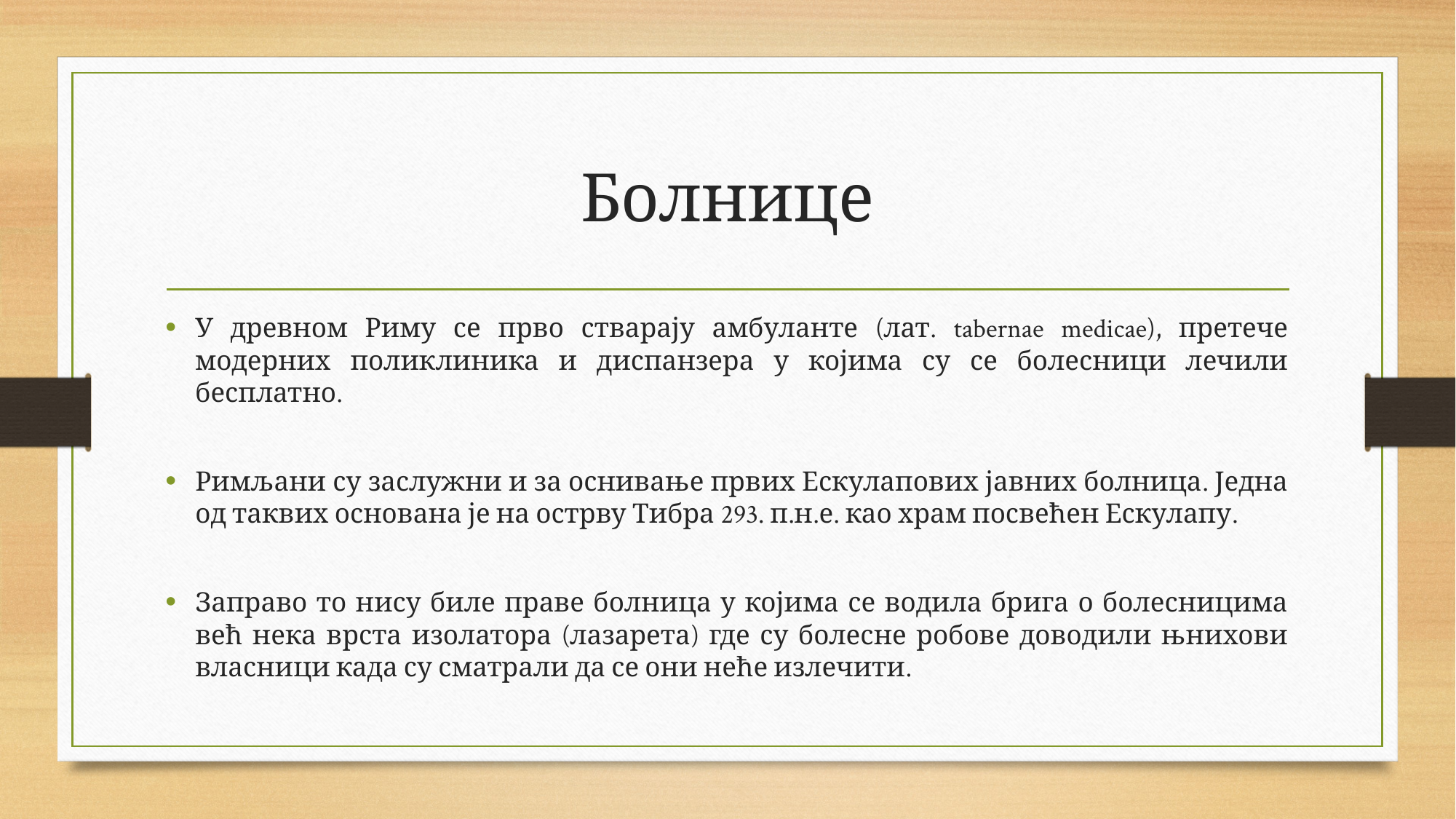

# Болнице
У древном Риму се прво стварају амбуланте (лат. tabernae medicae), претече модерних поликлиника и диспанзера у којима су се болесници лечили бесплатно.

Римљани су заслужни и за оснивање првих Ескулапових јавних болница. Једна од таквих основана је на острву Тибра 293. п.н.е. као храм посвећен Ескулапу.

Заправо то нису биле праве болница у којима се водила брига о болесницима већ нека врста изолатора (лазарета) где су болесне робове доводили њнихови власници када су сматрали да се они неће излечити.